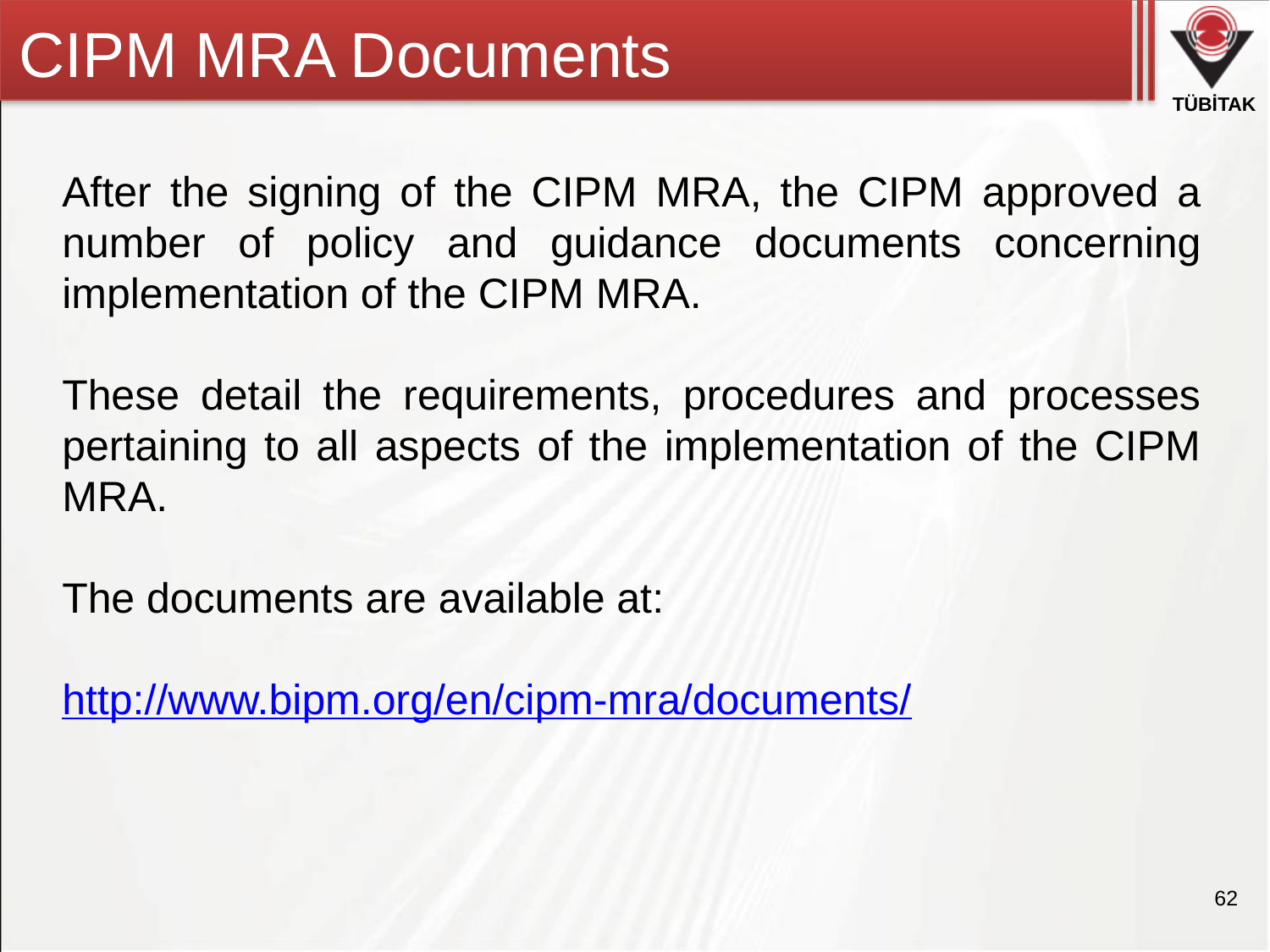

CIPM MRA Documents
After the signing of the CIPM MRA, the CIPM approved a number of policy and guidance documents concerning implementation of the CIPM MRA.

These detail the requirements, procedures and processes pertaining to all aspects of the implementation of the CIPM MRA.

The documents are available at:

http://www.bipm.org/en/cipm-mra/documents/

62